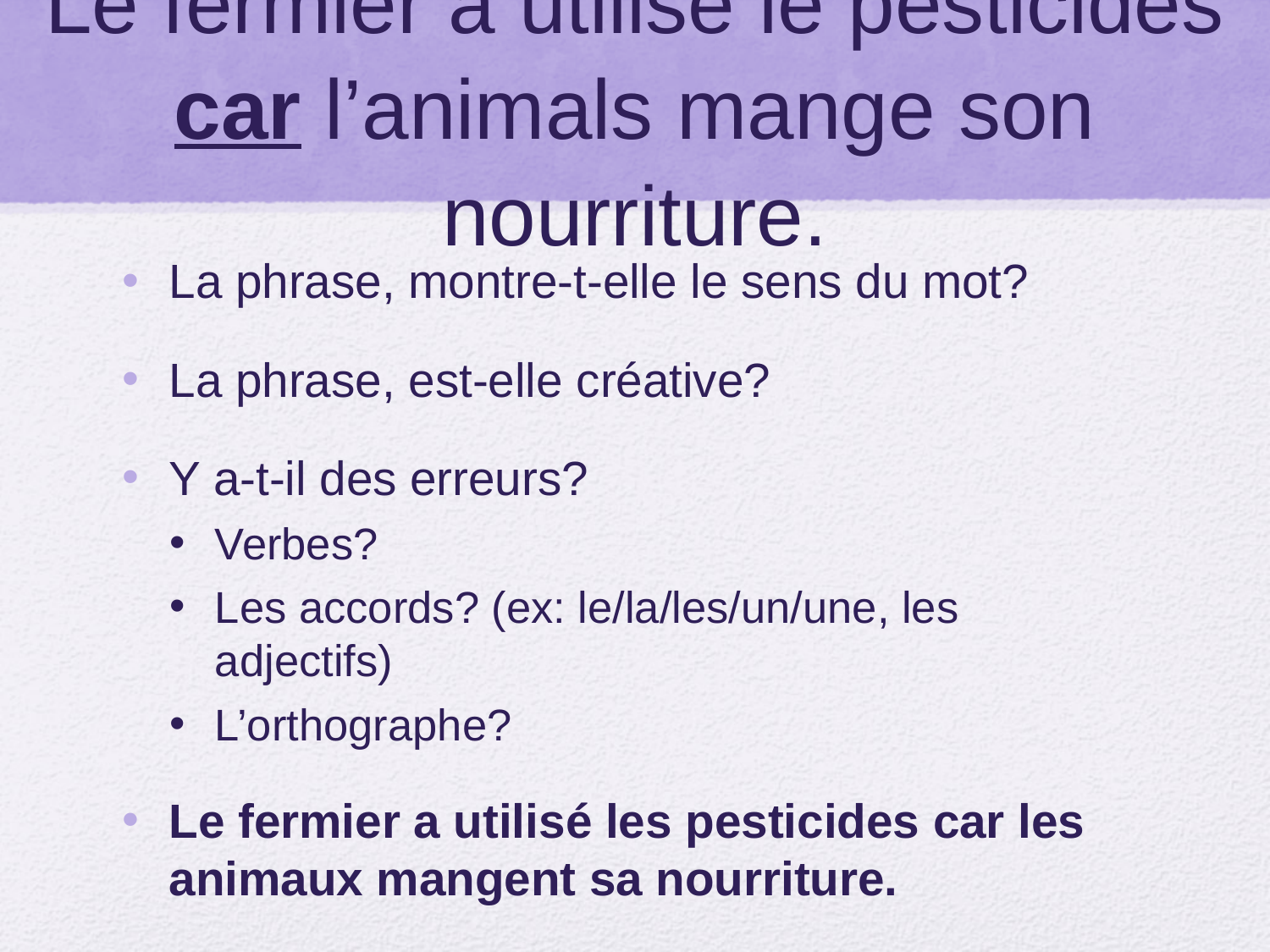

# Le fermier a utilisé le pesticides car l’animals mange son nourriture.
La phrase, montre-t-elle le sens du mot?
La phrase, est-elle créative?
Y a-t-il des erreurs?
Verbes?
Les accords? (ex: le/la/les/un/une, les adjectifs)
L’orthographe?
Le fermier a utilisé les pesticides car les animaux mangent sa nourriture.